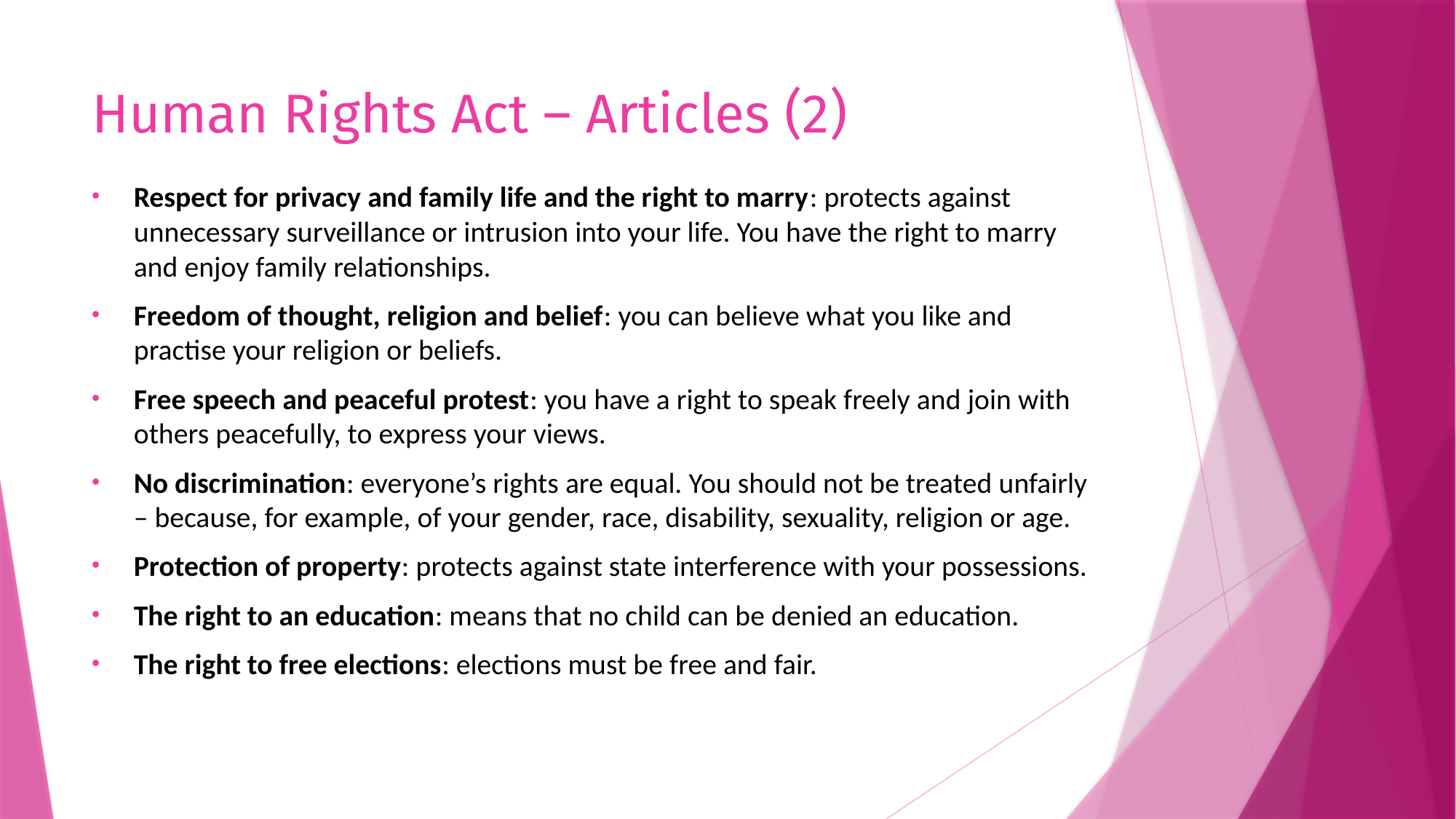

# Human Rights Act – Articles (2)
Respect for privacy and family life and the right to marry: protects against unnecessary surveillance or intrusion into your life. You have the right to marry and enjoy family relationships.
Freedom of thought, religion and belief: you can believe what you like and practise your religion or beliefs.
Free speech and peaceful protest: you have a right to speak freely and join with others peacefully, to express your views.
No discrimination: everyone’s rights are equal. You should not be treated unfairly – because, for example, of your gender, race, disability, sexuality, religion or age.
Protection of property: protects against state interference with your possessions.
The right to an education: means that no child can be denied an education.
The right to free elections: elections must be free and fair.